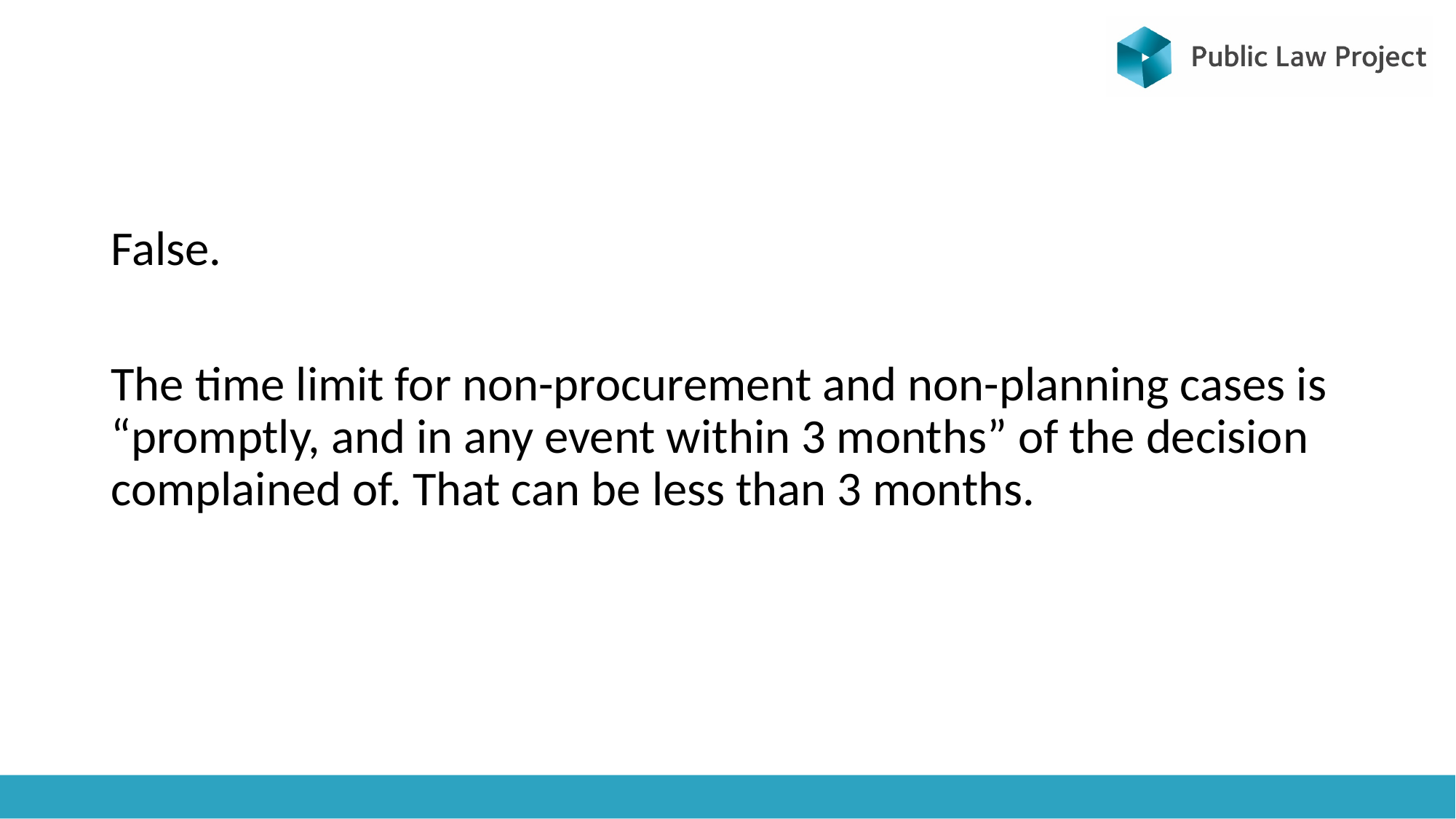

False.

The time limit for non-procurement and non-planning cases is “promptly, and in any event within 3 months” of the decision complained of. That can be less than 3 months.